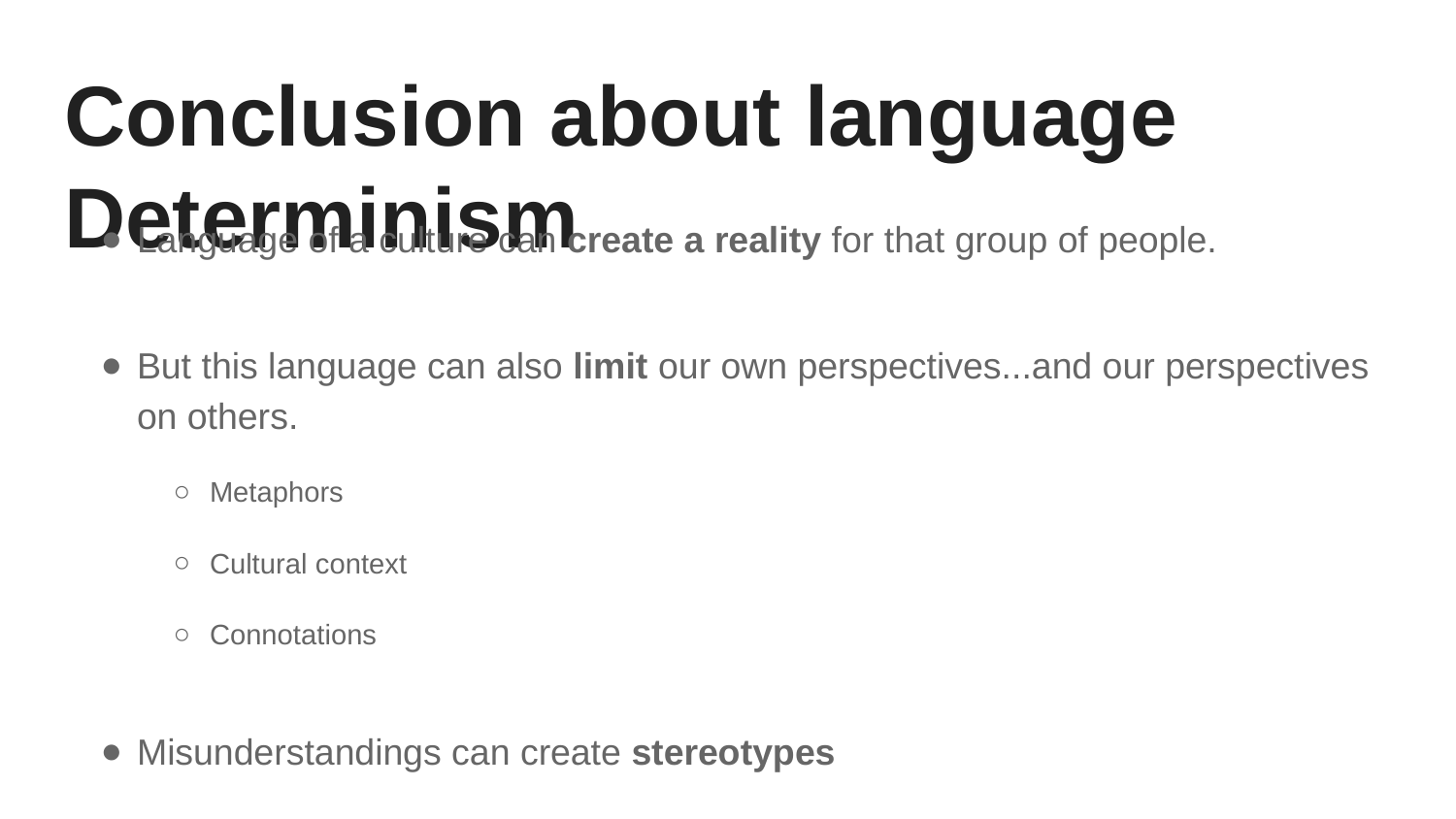

# Conclusion about language Determinism
Language of a culture can create a reality for that group of people.
But this language can also limit our own perspectives...and our perspectives on others.
Metaphors
Cultural context
Connotations
Misunderstandings can create stereotypes